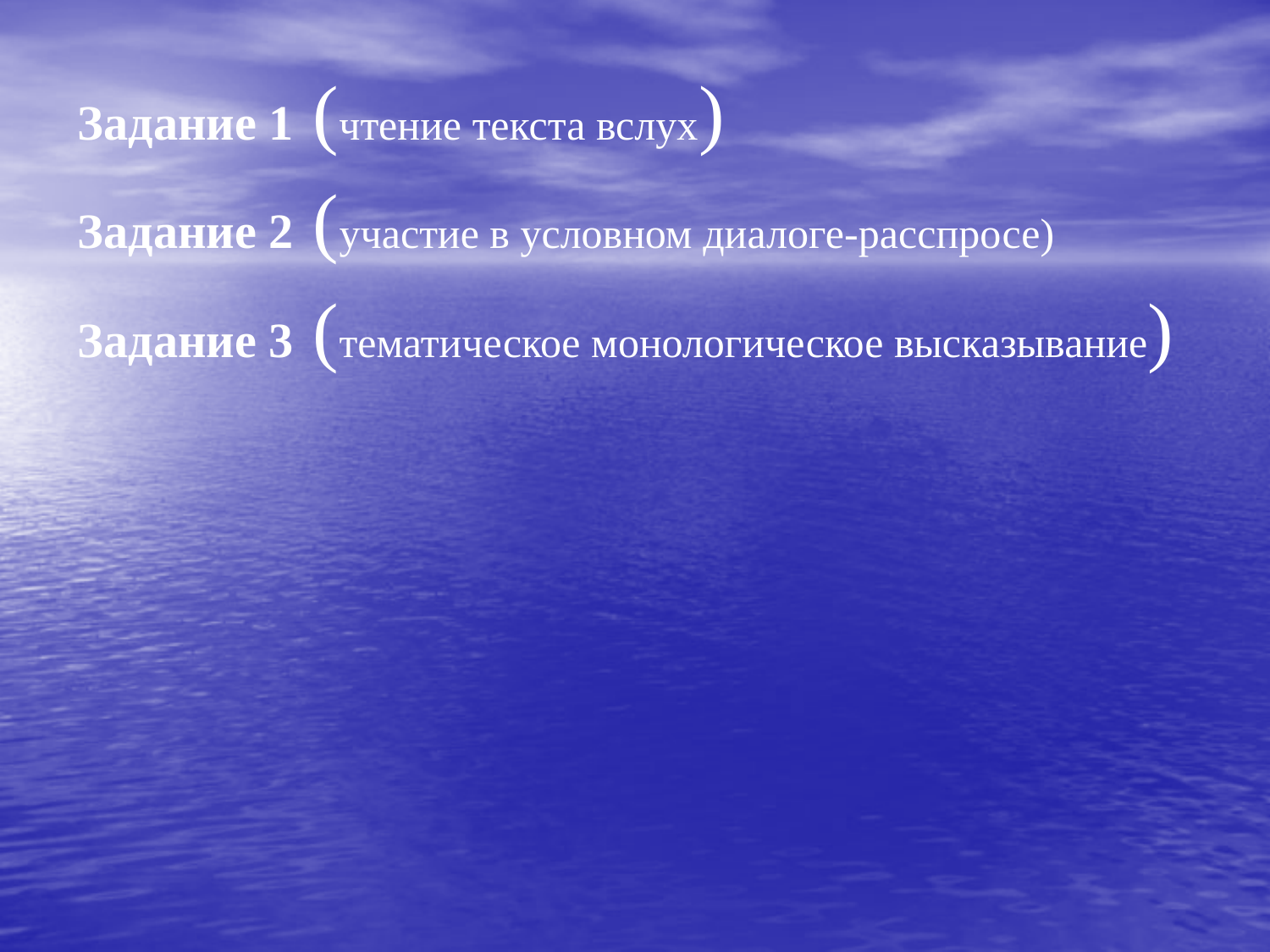

#
Задание 1 (чтение текста вслух)
Задание 2 (участие в условном диалоге-расспросе)
Задание 3 (тематическое монологическое высказывание)